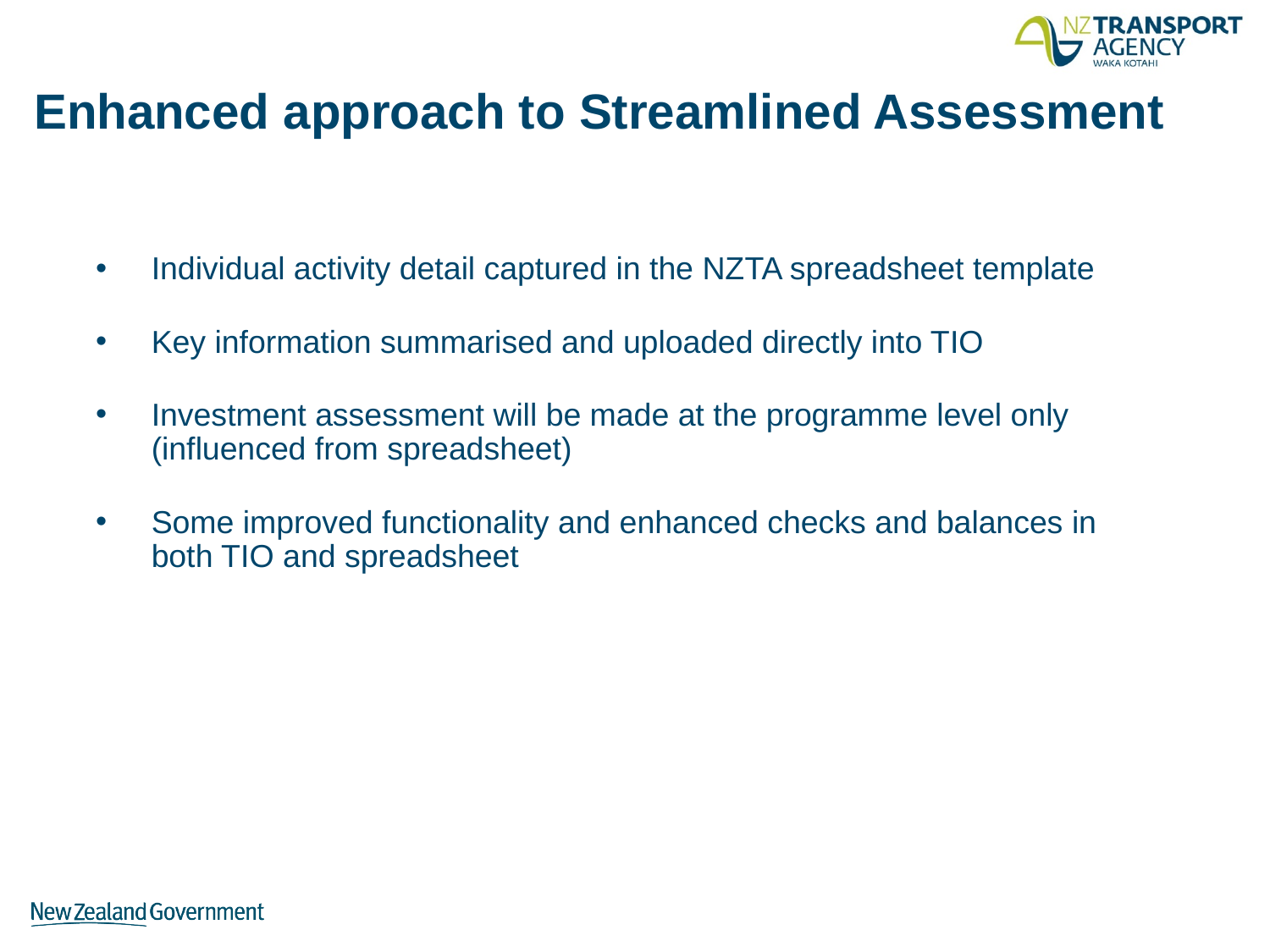

# Enhanced approach to Streamlined Assessment

Individual activity detail captured in the NZTA spreadsheet template
Key information summarised and uploaded directly into TIO
Investment assessment will be made at the programme level only (influenced from spreadsheet)
Some improved functionality and enhanced checks and balances in both TIO and spreadsheet